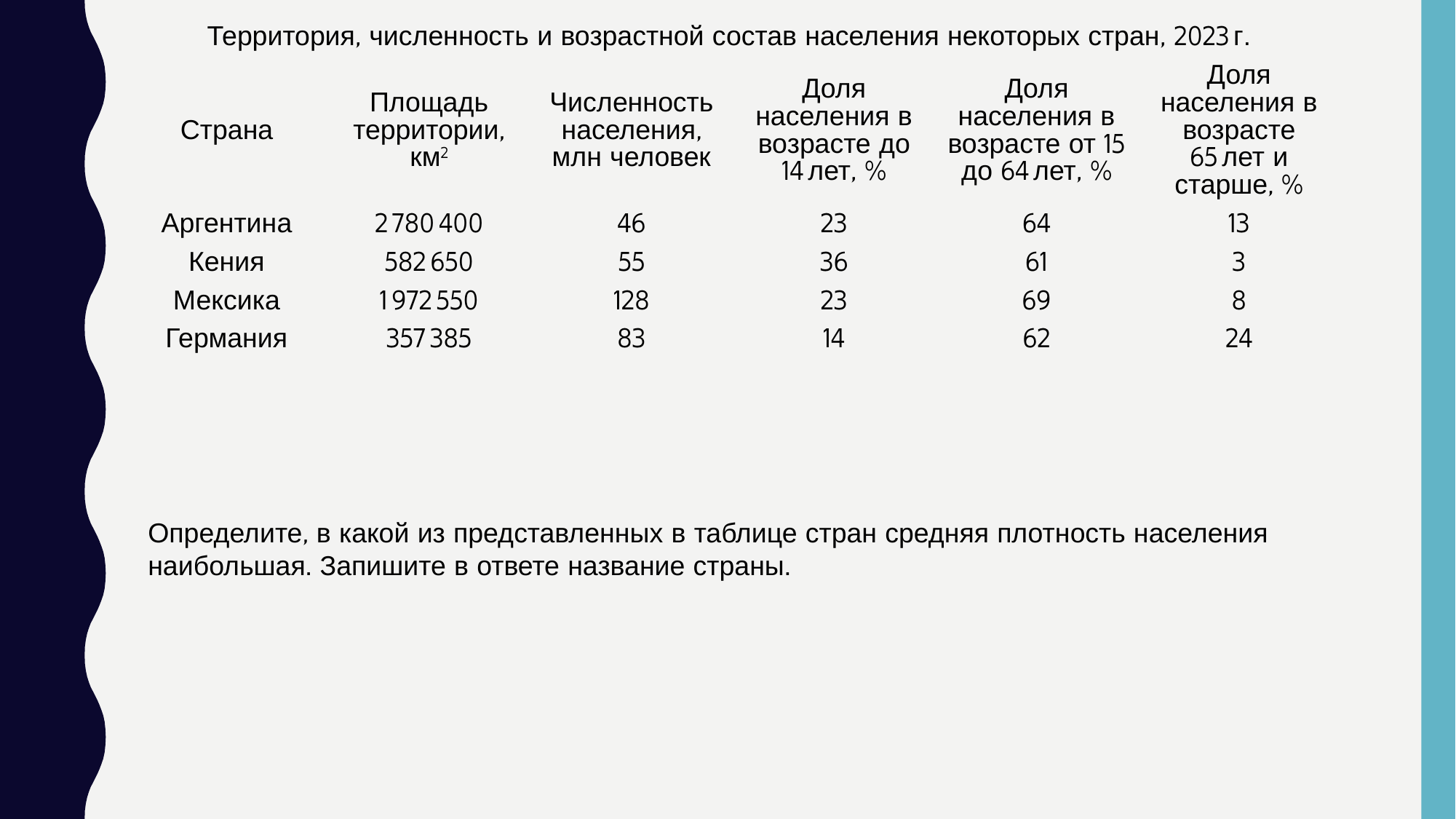

| Территория, численность и возрастной состав населения некоторых стран, 2023 г. |  |  |  |  |  |
| --- | --- | --- | --- | --- | --- |
| Страна | Площадь территории, км2 | Численность населения, млн человек | Доля населения в возрасте до 14 лет, % | Доля населения в возрасте от 15 до 64 лет, % | Доля населения в возрасте 65 лет и старше, % |
| Аргентина | 2 780 400 | 46 | 23 | 64 | 13 |
| Кения | 582 650 | 55 | 36 | 61 | 3 |
| Мексика | 1 972 550 | 128 | 23 | 69 | 8 |
| Германия | 357 385 | 83 | 14 | 62 | 24 |
Определите, в какой из представленных в таблице стран средняя плотность населения наибольшая. Запишите в ответе название страны.